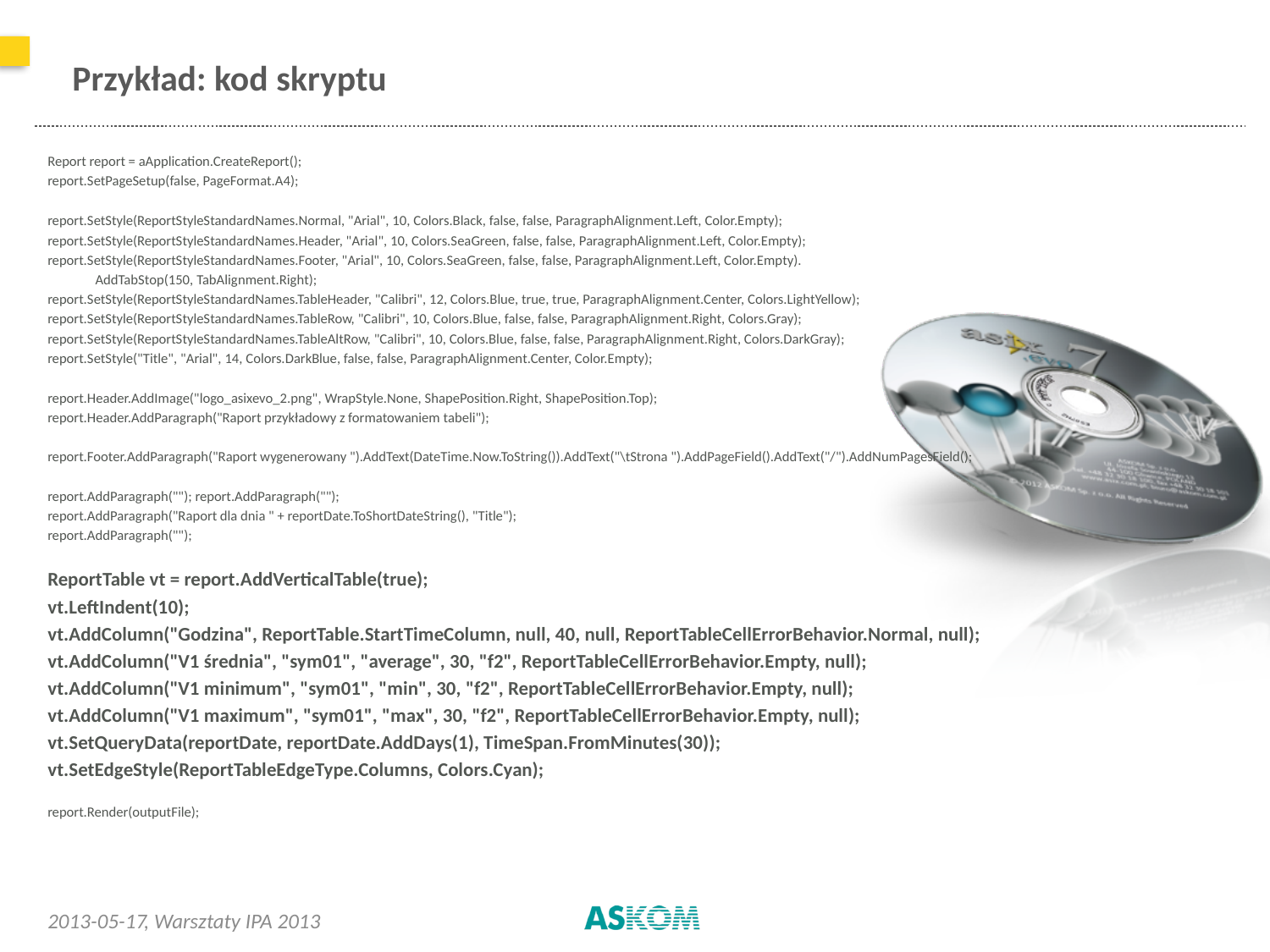

# Przykład: kod skryptu
Report report = aApplication.CreateReport();
report.SetPageSetup(false, PageFormat.A4);

report.SetStyle(ReportStyleStandardNames.Normal, "Arial", 10, Colors.Black, false, false, ParagraphAlignment.Left, Color.Empty);
report.SetStyle(ReportStyleStandardNames.Header, "Arial", 10, Colors.SeaGreen, false, false, ParagraphAlignment.Left, Color.Empty);
report.SetStyle(ReportStyleStandardNames.Footer, "Arial", 10, Colors.SeaGreen, false, false, ParagraphAlignment.Left, Color.Empty).
	AddTabStop(150, TabAlignment.Right);
report.SetStyle(ReportStyleStandardNames.TableHeader, "Calibri", 12, Colors.Blue, true, true, ParagraphAlignment.Center, Colors.LightYellow);
report.SetStyle(ReportStyleStandardNames.TableRow, "Calibri", 10, Colors.Blue, false, false, ParagraphAlignment.Right, Colors.Gray);
report.SetStyle(ReportStyleStandardNames.TableAltRow, "Calibri", 10, Colors.Blue, false, false, ParagraphAlignment.Right, Colors.DarkGray);
report.SetStyle("Title", "Arial", 14, Colors.DarkBlue, false, false, ParagraphAlignment.Center, Color.Empty);

report.Header.AddImage("logo_asixevo_2.png", WrapStyle.None, ShapePosition.Right, ShapePosition.Top);
report.Header.AddParagraph("Raport przykładowy z formatowaniem tabeli");

report.Footer.AddParagraph("Raport wygenerowany ").AddText(DateTime.Now.ToString()).AddText("\tStrona ").AddPageField().AddText("/").AddNumPagesField();

report.AddParagraph(""); report.AddParagraph("");
report.AddParagraph("Raport dla dnia " + reportDate.ToShortDateString(), "Title");
report.AddParagraph("");

ReportTable vt = report.AddVerticalTable(true);
vt.LeftIndent(10);
vt.AddColumn("Godzina", ReportTable.StartTimeColumn, null, 40, null, ReportTableCellErrorBehavior.Normal, null);
vt.AddColumn("V1 średnia", "sym01", "average", 30, "f2", ReportTableCellErrorBehavior.Empty, null);
vt.AddColumn("V1 minimum", "sym01", "min", 30, "f2", ReportTableCellErrorBehavior.Empty, null);
vt.AddColumn("V1 maximum", "sym01", "max", 30, "f2", ReportTableCellErrorBehavior.Empty, null);
vt.SetQueryData(reportDate, reportDate.AddDays(1), TimeSpan.FromMinutes(30));
vt.SetEdgeStyle(ReportTableEdgeType.Columns, Colors.Cyan);

report.Render(outputFile);
2013-05-17
, Warsztaty IPA 2013